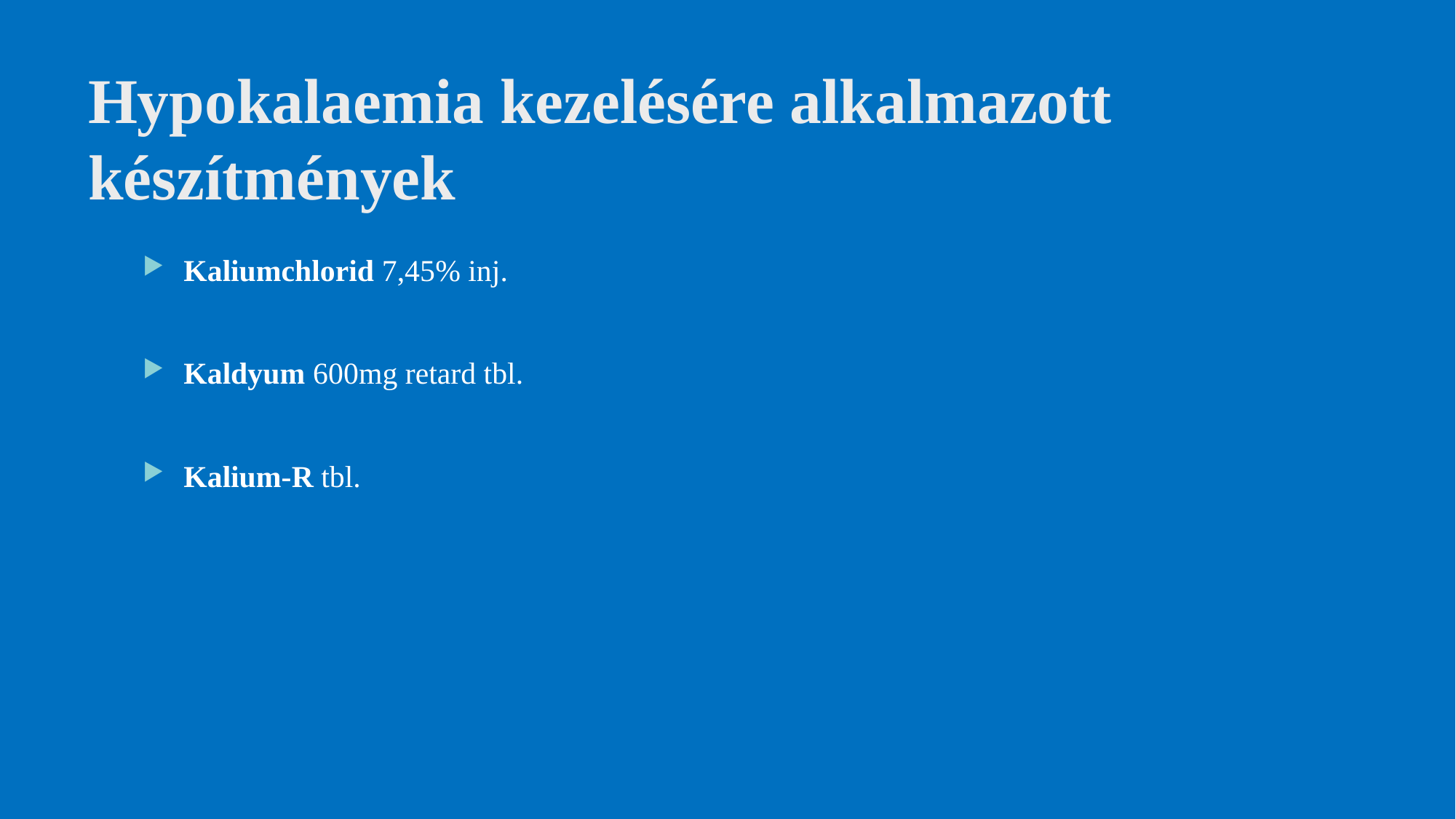

# Hypokalaemia kezelésére alkalmazott készítmények
Kaliumchlorid 7,45% inj.

Kaldyum 600mg retard tbl.

Kalium-R tbl.